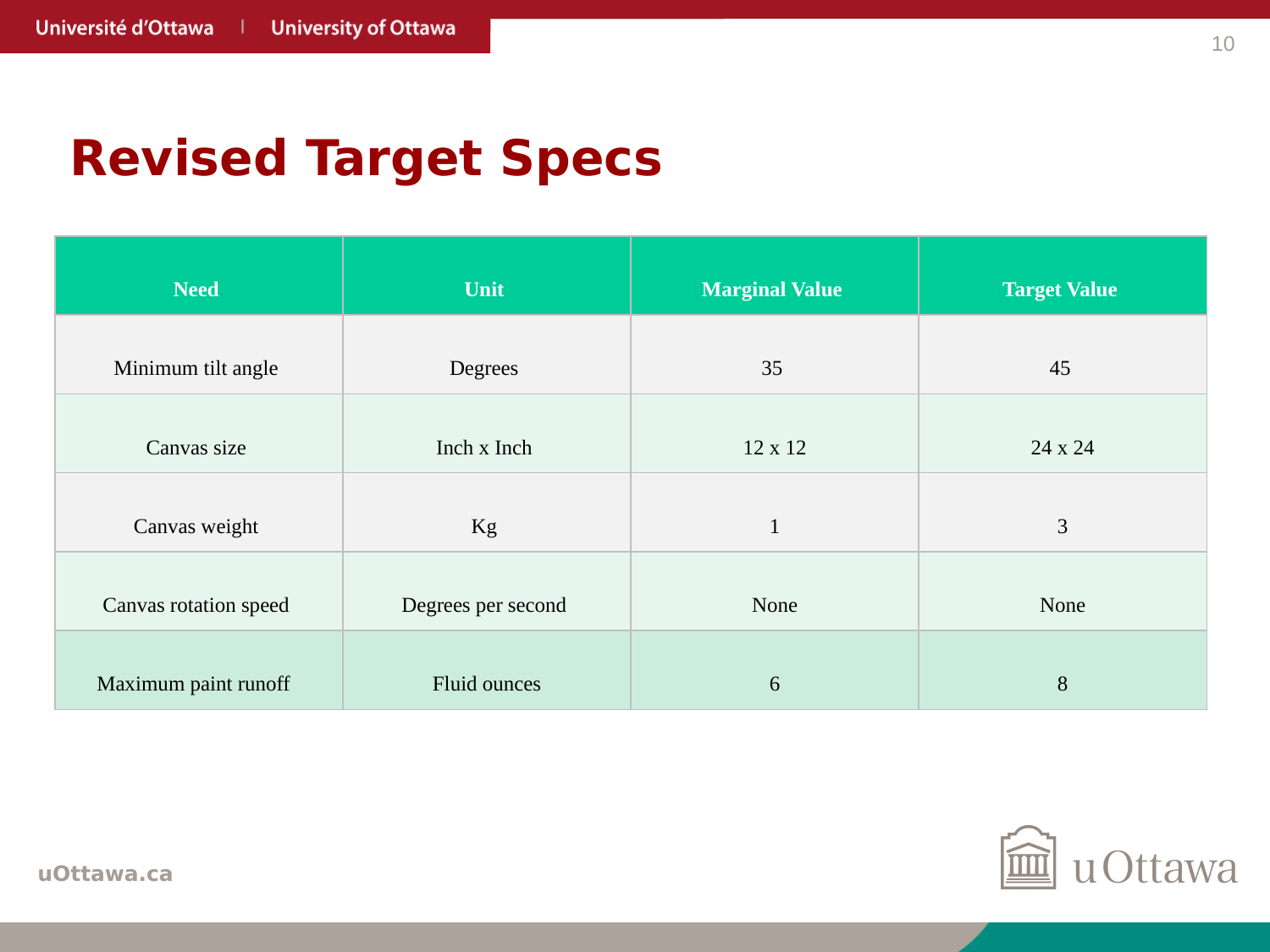

10
# Revised Target Specs
| Need | Unit | Marginal Value | Target Value |
| --- | --- | --- | --- |
| Minimum tilt angle | Degrees | 35 | 45 |
| Canvas size | Inch x Inch | 12 x 12 | 24 x 24 |
| Canvas weight | Kg | 1 | 3 |
| Canvas rotation speed | Degrees per second | None | None |
| Maximum paint runoff | Fluid ounces | 6 | 8 |